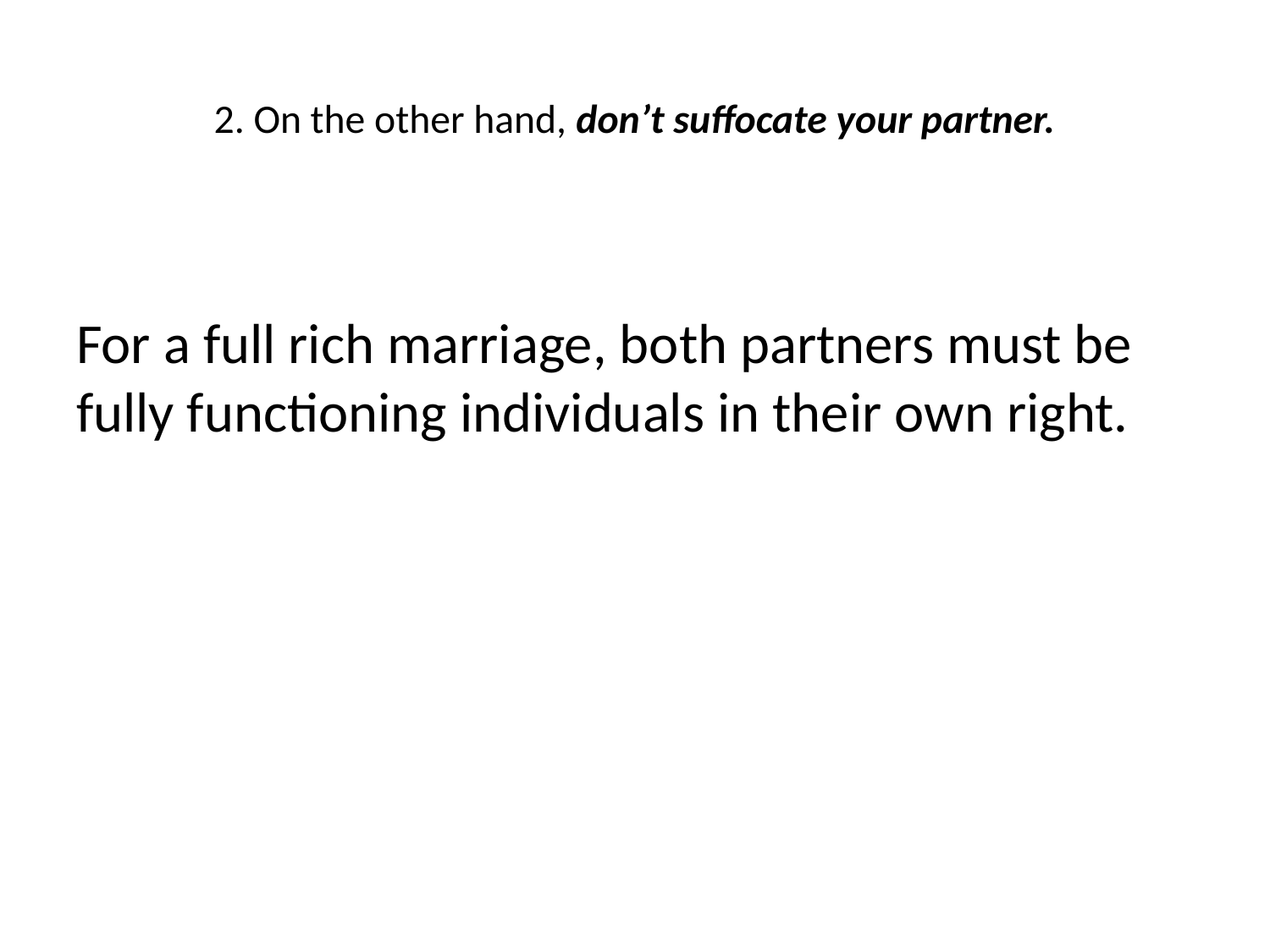

# 2. On the other hand, don’t suffocate your partner.

For a full rich marriage, both partners must be fully functioning individuals in their own right.